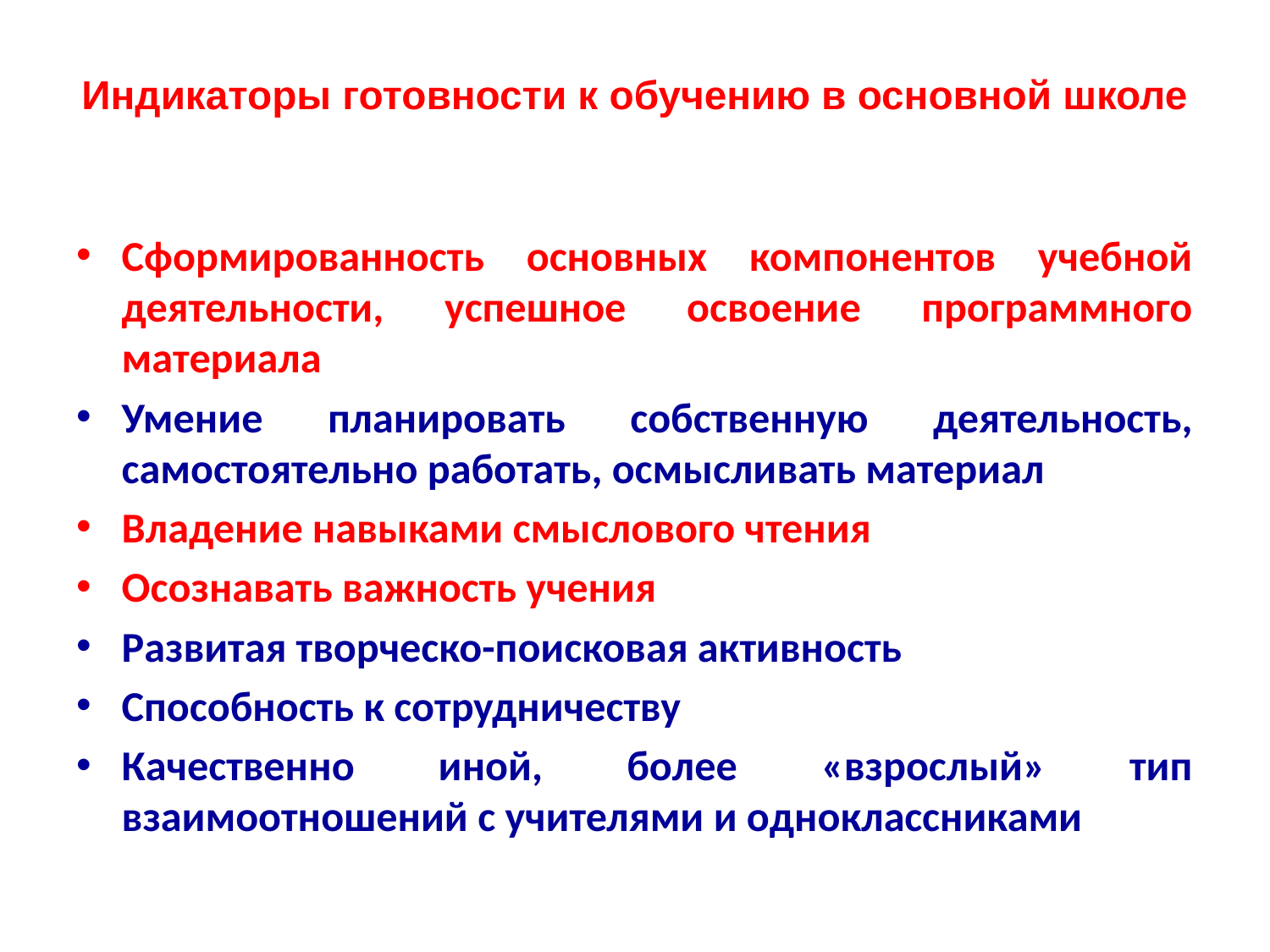

# Индикаторы готовности к обучению в основной школе
Сформированность основных компонентов учебной деятельности, успешное освоение программного материала
Умение планировать собственную деятельность, самостоятельно работать, осмысливать материал
Владение навыками смыслового чтения
Осознавать важность учения
Развитая творческо-поисковая активность
Способность к сотрудничеству
Качественно иной, более «взрослый» тип взаимоотношений с учителями и одноклассниками